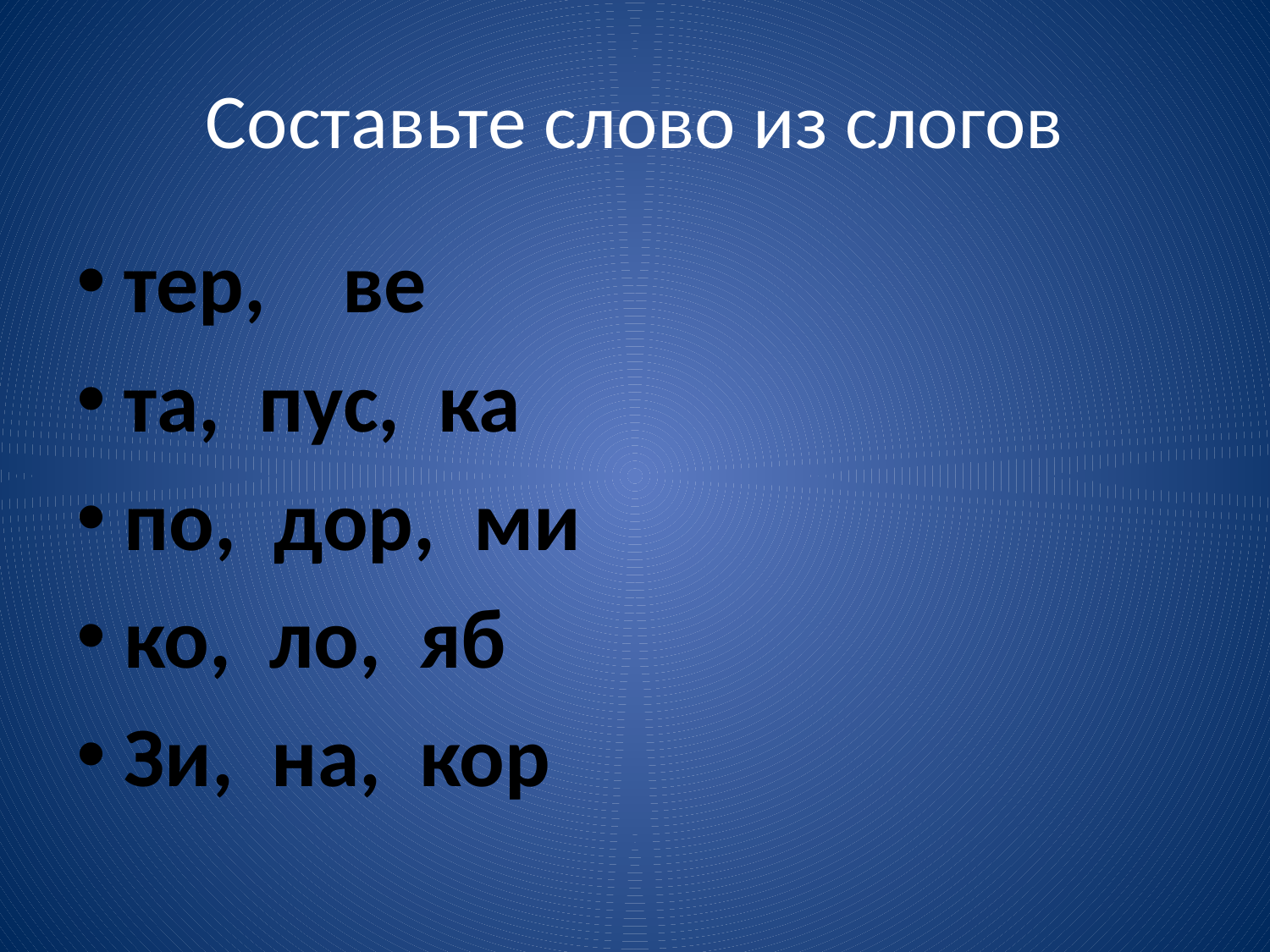

# Составьте слово из слогов
тер,    ве
та,  пус,  ка
по,  дор,  ми
ко,  ло,  яб
Зи,  на,  кор